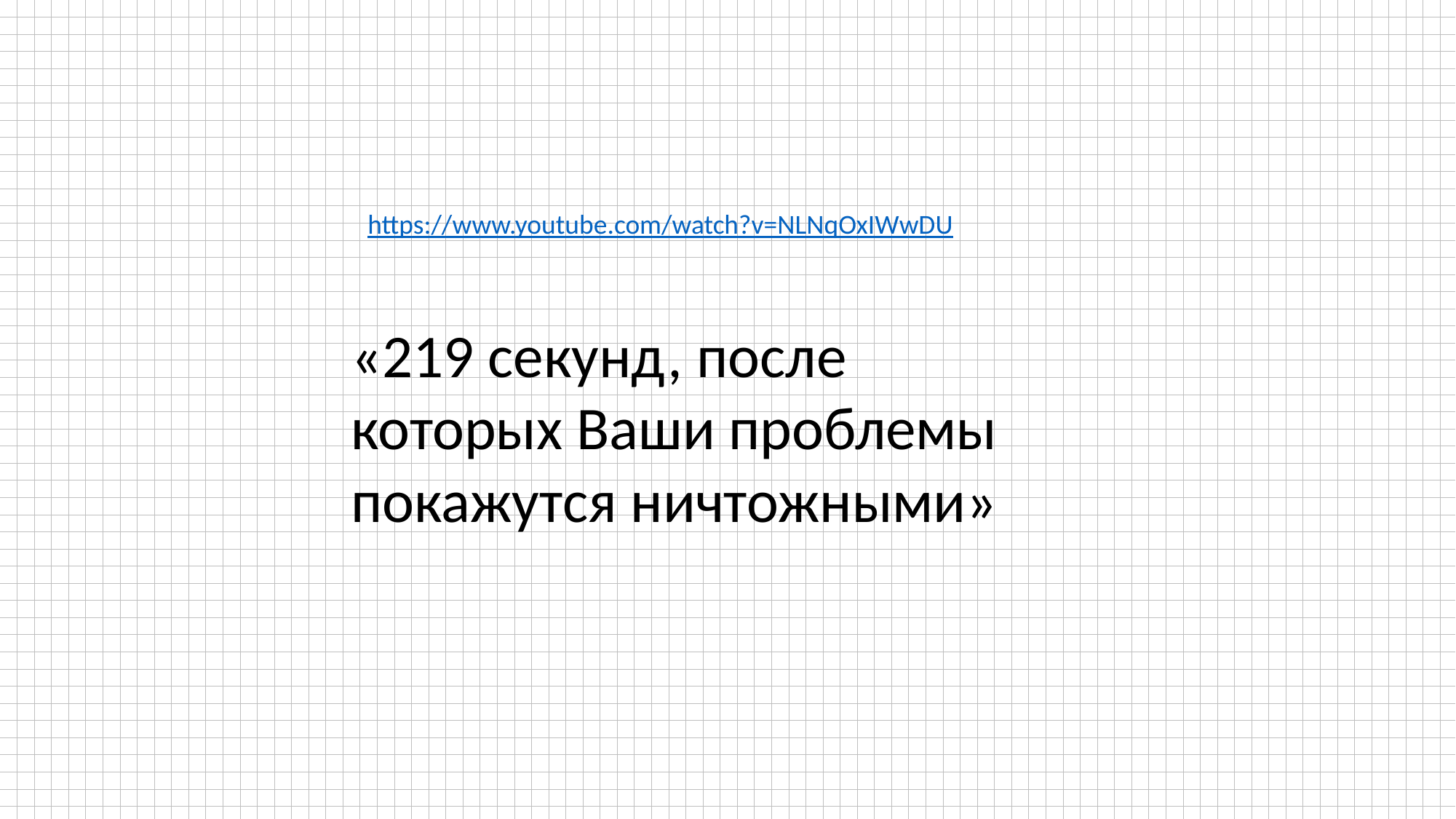

https://www.youtube.com/watch?v=NLNqOxIWwDU
«219 секунд, после которых Ваши проблемы покажутся ничтожными»